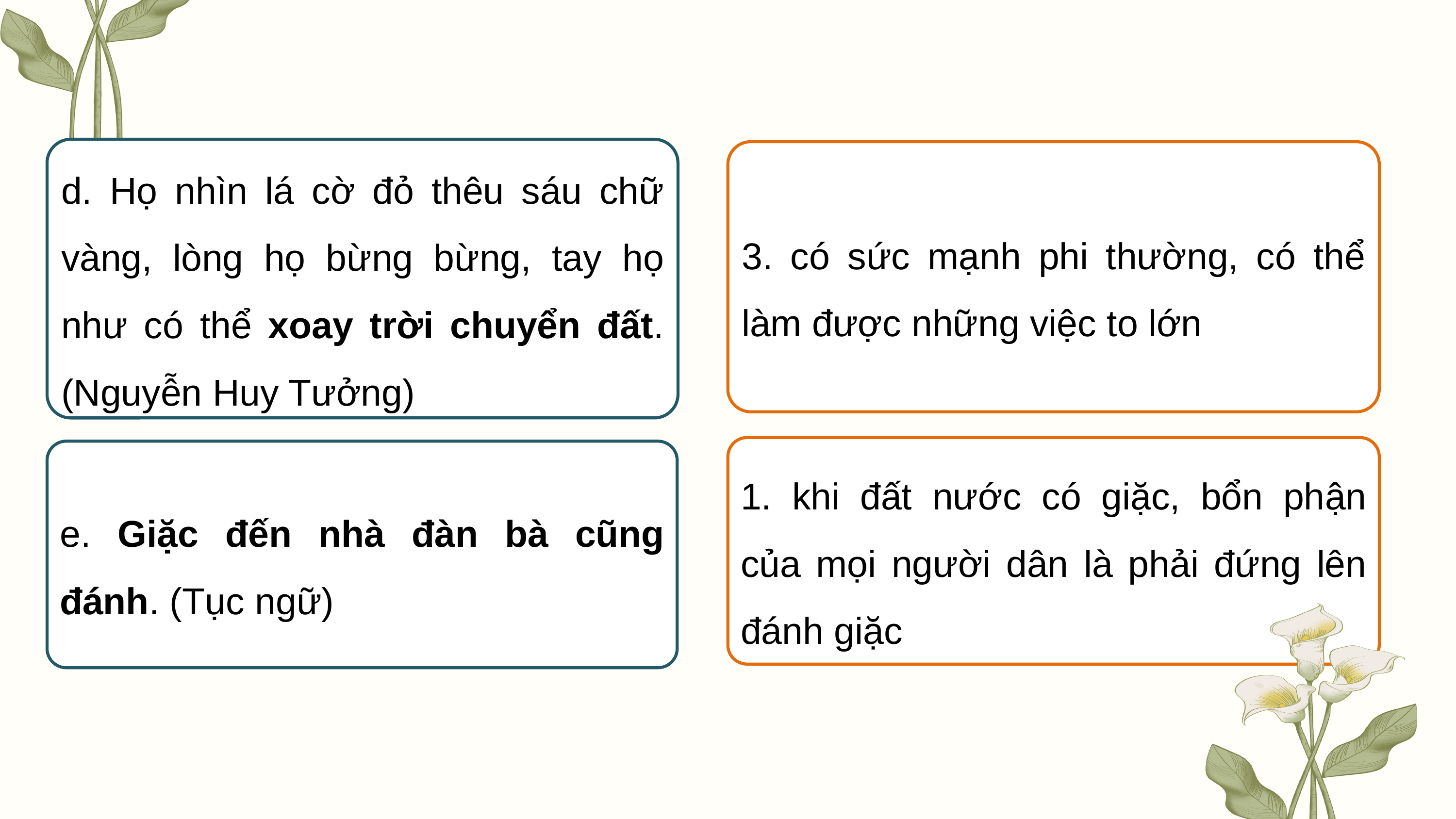

d. Họ nhìn lá cờ đỏ thêu sáu chữ vàng, lòng họ bừng bừng, tay họ như có thể xoay trời chuyển đất. (Nguyễn Huy Tưởng)
3. có sức mạnh phi thường, có thể làm được những việc to lớn
1. khi đất nước có giặc, bổn phận của mọi người dân là phải đứng lên đánh giặc
e. Giặc đến nhà đàn bà cũng đánh. (Tục ngữ)